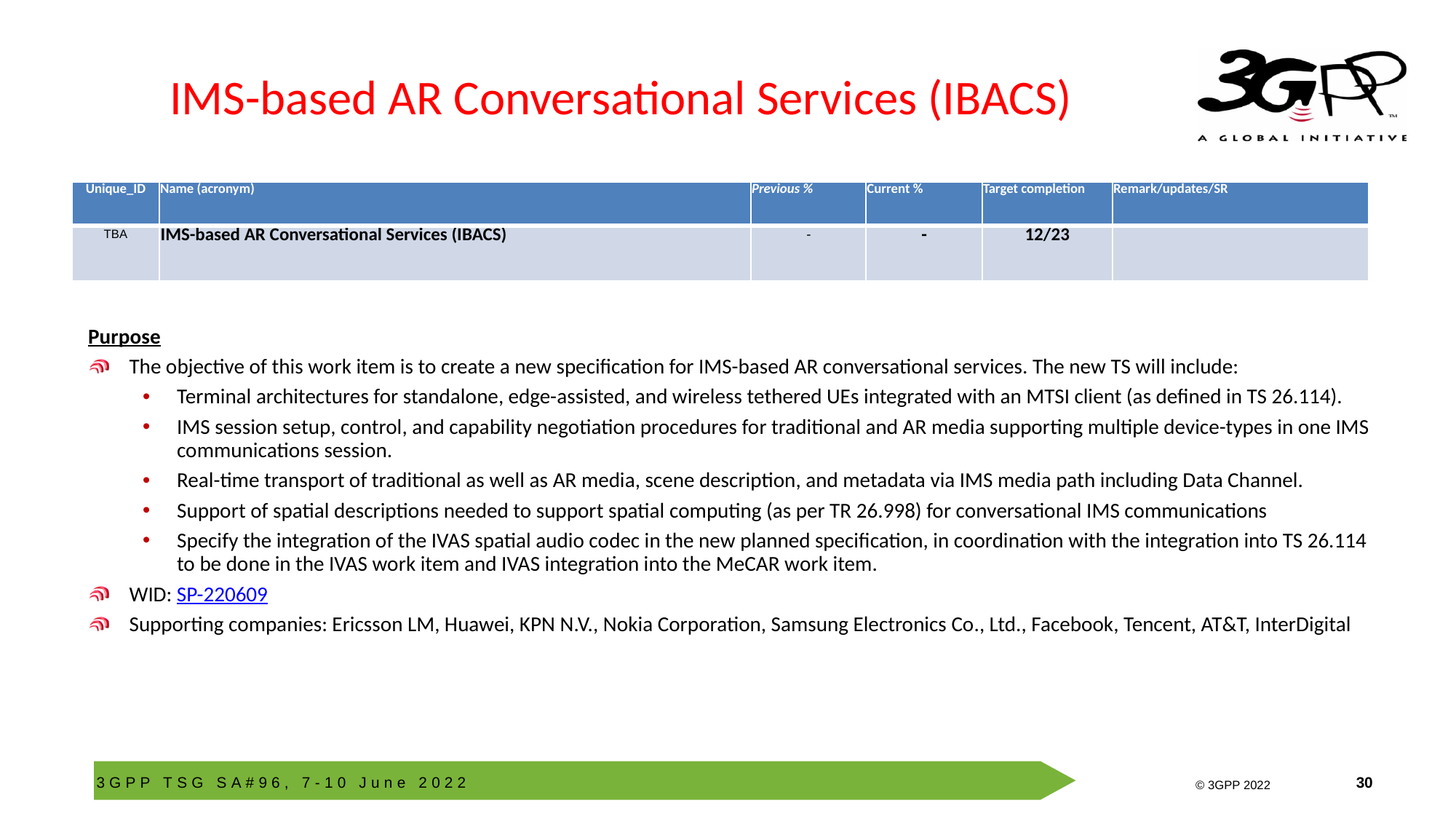

# IMS-based AR Conversational Services (IBACS)
| Unique\_ID | Name (acronym) | Previous % | Current % | Target completion | Remark/updates/SR |
| --- | --- | --- | --- | --- | --- |
| TBA | IMS-based AR Conversational Services (IBACS) | - | - | 12/23 |  |
Purpose
The objective of this work item is to create a new specification for IMS-based AR conversational services. The new TS will include:
Terminal architectures for standalone, edge-assisted, and wireless tethered UEs integrated with an MTSI client (as defined in TS 26.114).
IMS session setup, control, and capability negotiation procedures for traditional and AR media supporting multiple device-types in one IMS communications session.
Real-time transport of traditional as well as AR media, scene description, and metadata via IMS media path including Data Channel.
Support of spatial descriptions needed to support spatial computing (as per TR 26.998) for conversational IMS communications
Specify the integration of the IVAS spatial audio codec in the new planned specification, in coordination with the integration into TS 26.114 to be done in the IVAS work item and IVAS integration into the MeCAR work item.
WID: SP-220609
Supporting companies: Ericsson LM, Huawei, KPN N.V., Nokia Corporation, Samsung Electronics Co., Ltd., Facebook, Tencent, AT&T, InterDigital